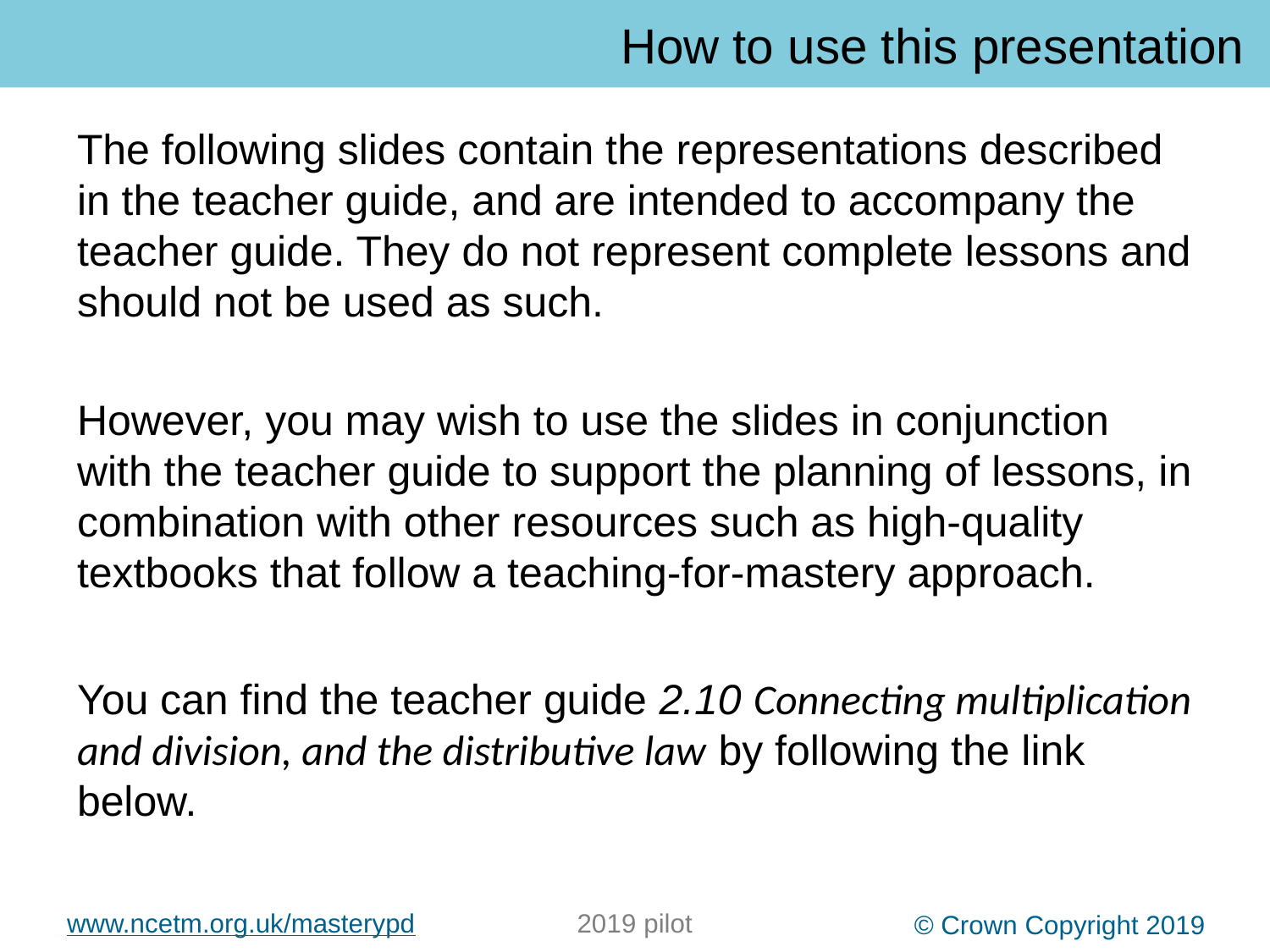

How to use this presentation
You can find the teacher guide 2.10 Connecting multiplication and division, and the distributive law by following the link below.